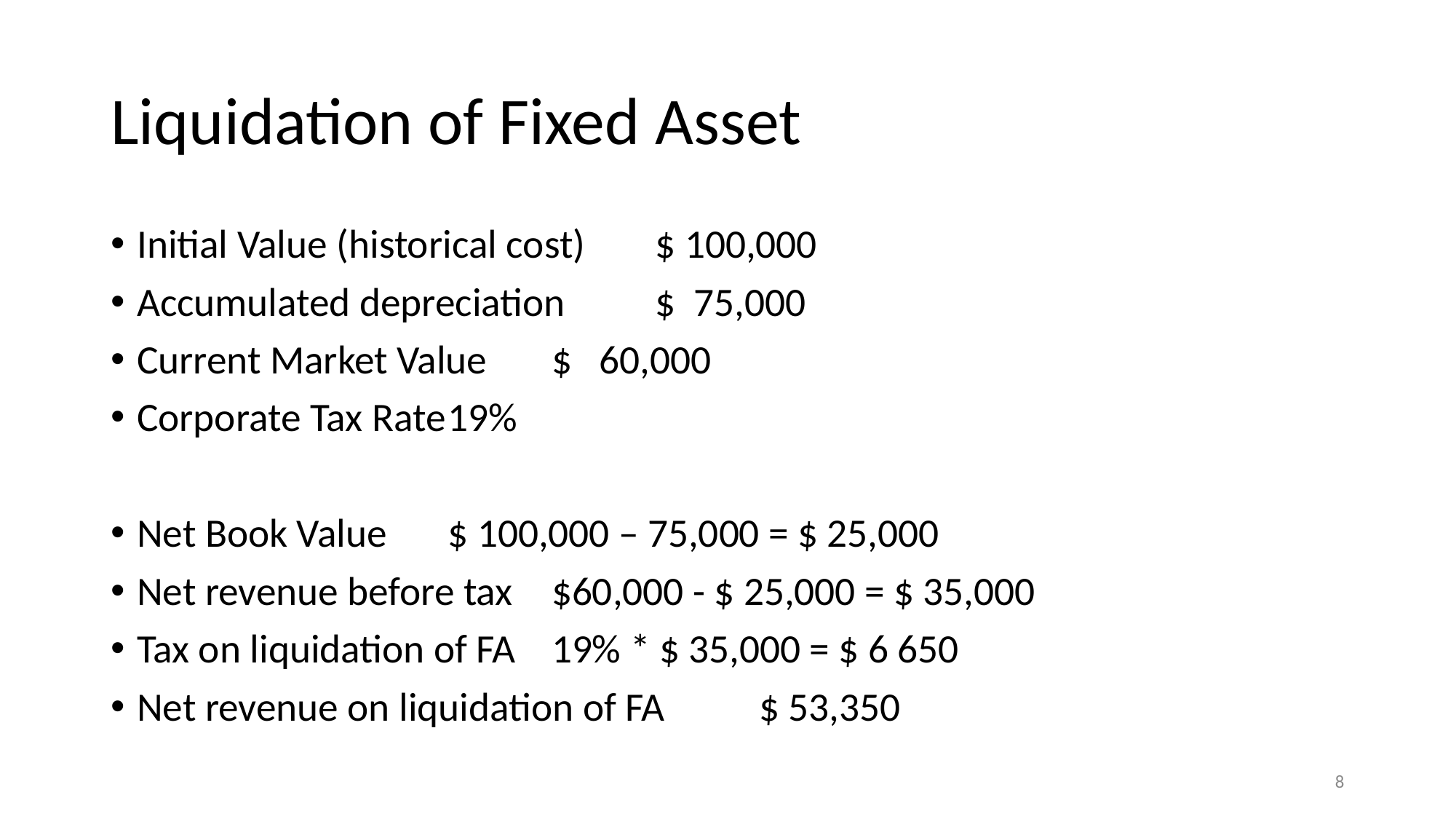

# Liquidation of Fixed Asset
Initial Value (historical cost) 		$ 100,000
Accumulated depreciation		$  75,000
Current Market Value			$   60,000
Corporate Tax Rate			19%

Net Book Value				$ 100,000 – 75,000 = $ 25,000
Net revenue before tax			$60,000 - $ 25,000 = $ 35,000
Tax on liquidation of FA			19% * $ 35,000 = $ 6 650
Net revenue on liquidation of FA	$ 53,350
8